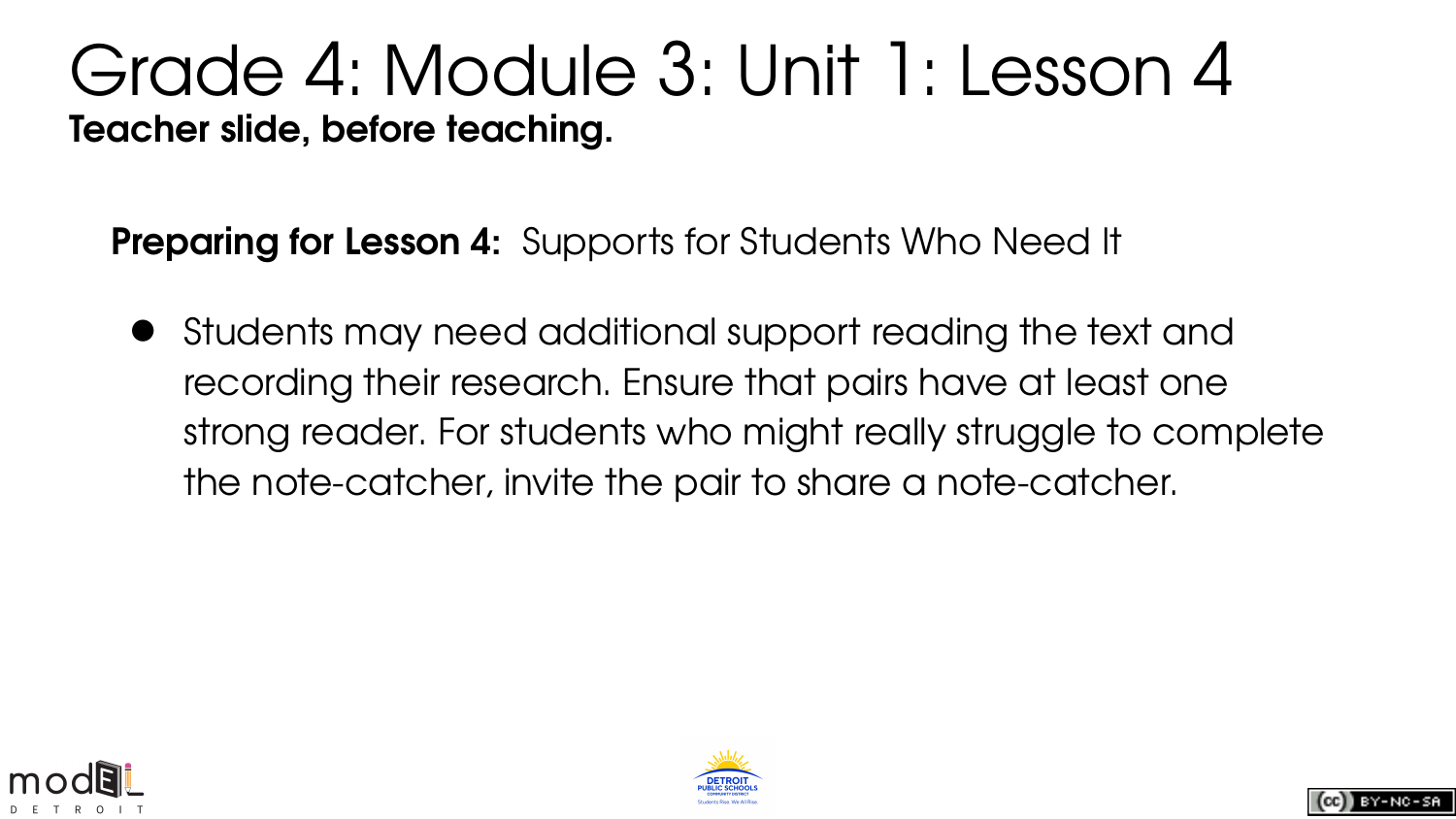

# Grade 4: Module 3: Unit 1: Lesson 4
Teacher slide, before teaching.

Preparing for Lesson 4:  Supports for Students Who Need It

Students may need additional support reading the text and recording their research. Ensure that pairs have at least one strong reader. For students who might really struggle to complete the note-catcher, invite the pair to share a note-catcher.